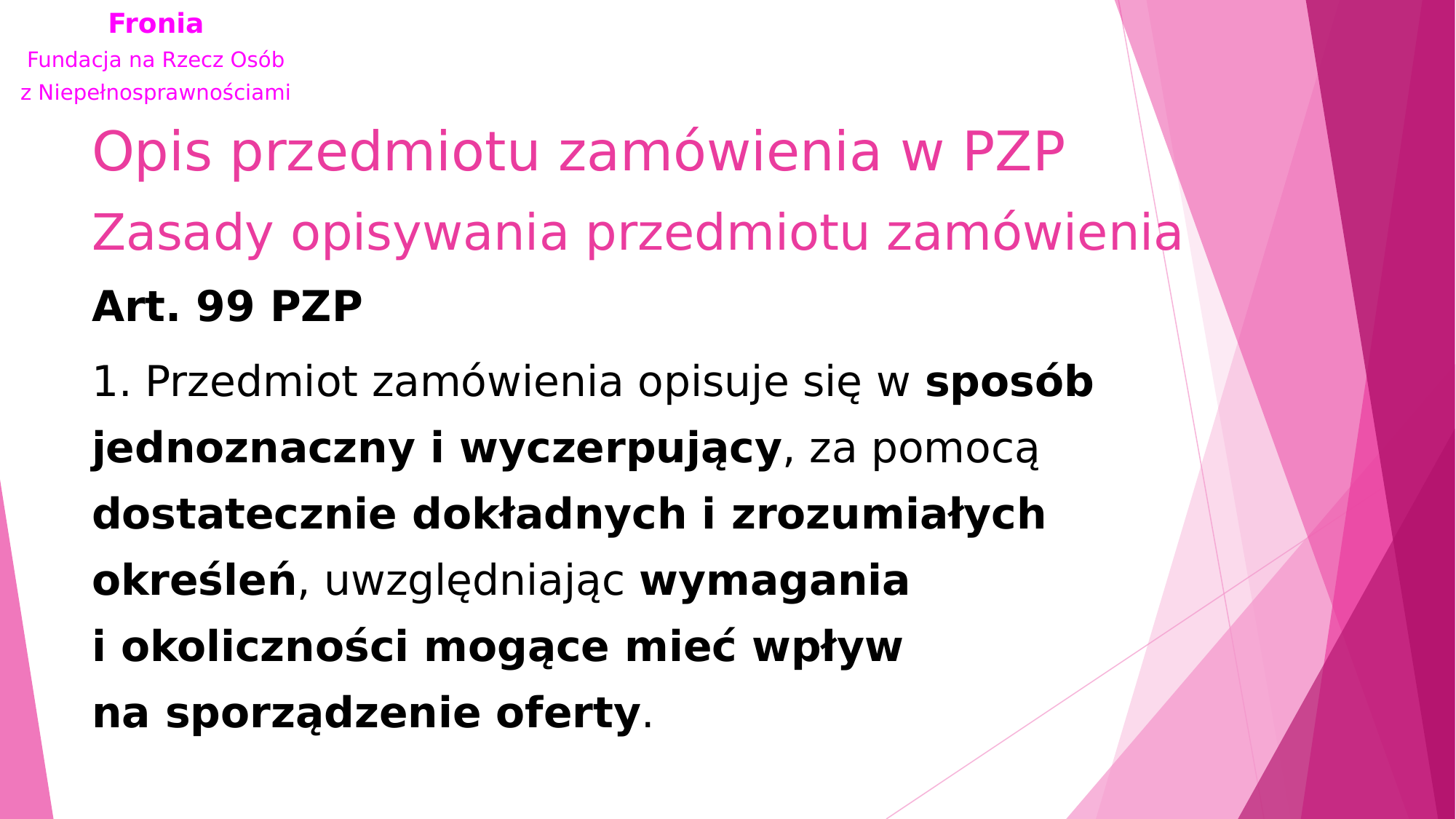

# Opis przedmiotu zamówienia w PZP Zasady opisywania przedmiotu zamówienia
Art. 99 PZP
1. Przedmiot zamówienia opisuje się w sposób jednoznaczny i wyczerpujący, za pomocą dostatecznie dokładnych i zrozumiałych określeń, uwzględniając wymagania i okoliczności mogące mieć wpływ na sporządzenie oferty.